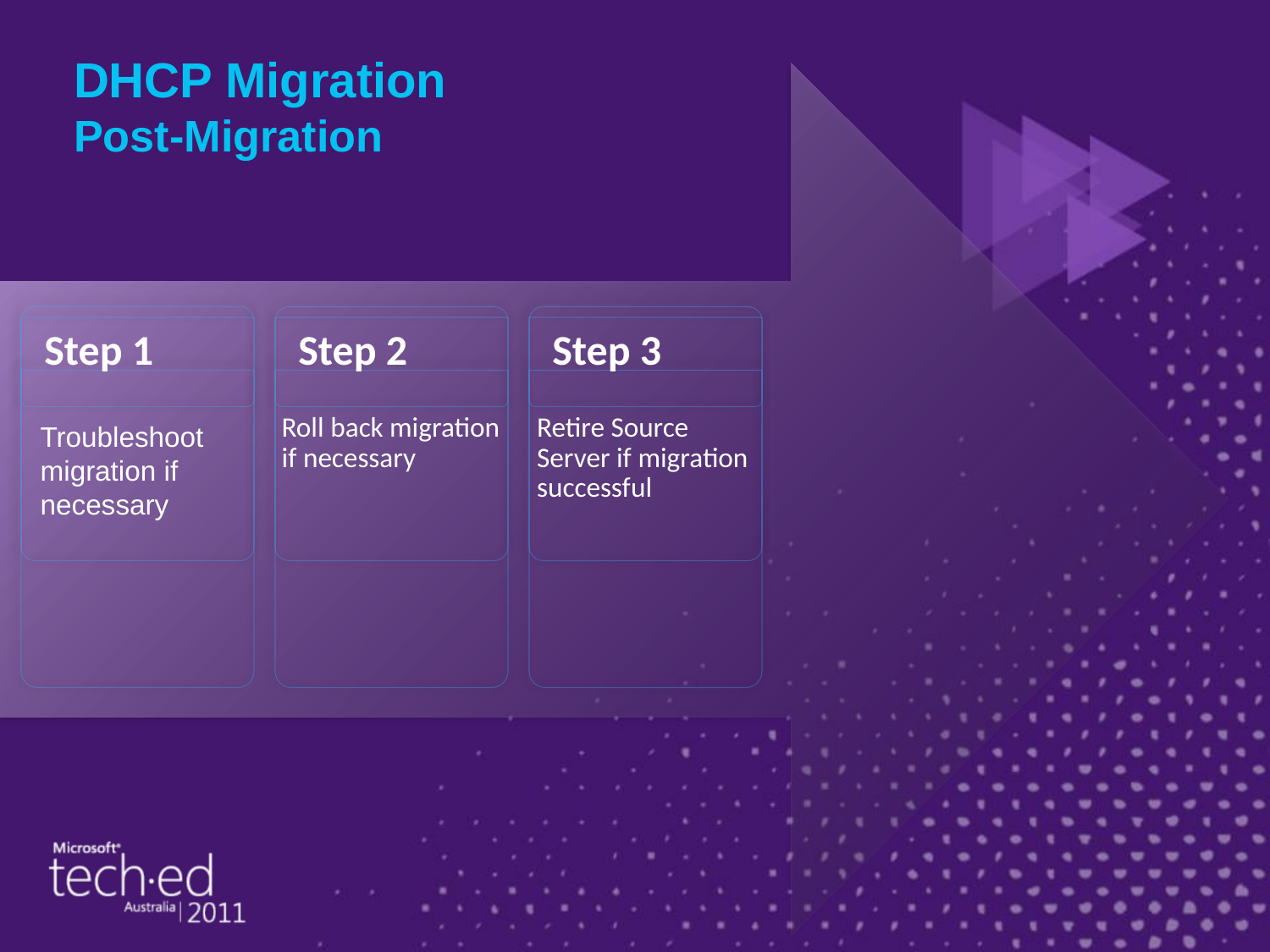

# DHCP Migration Post-Migration

Step 1
Step 2
Step 3

Roll back migration if necessary

Retire Source Server if migration successful

Troubleshoot migration if necessary